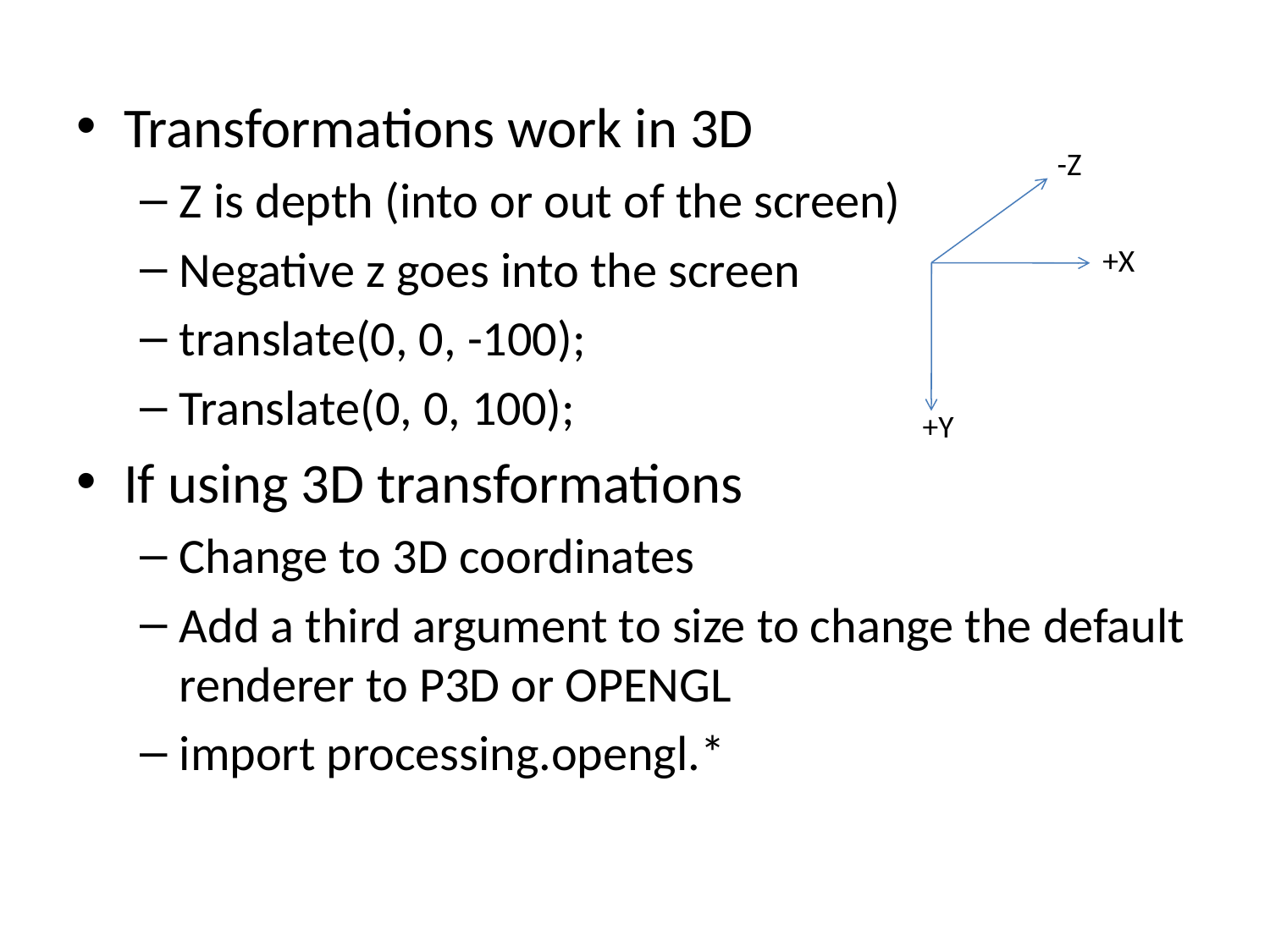

Transformations work in 3D
Z is depth (into or out of the screen)
Negative z goes into the screen
translate(0, 0, -100);
Translate(0, 0, 100);
If using 3D transformations
Change to 3D coordinates
Add a third argument to size to change the default renderer to P3D or OPENGL
import processing.opengl.*
-Z
+X
+Y